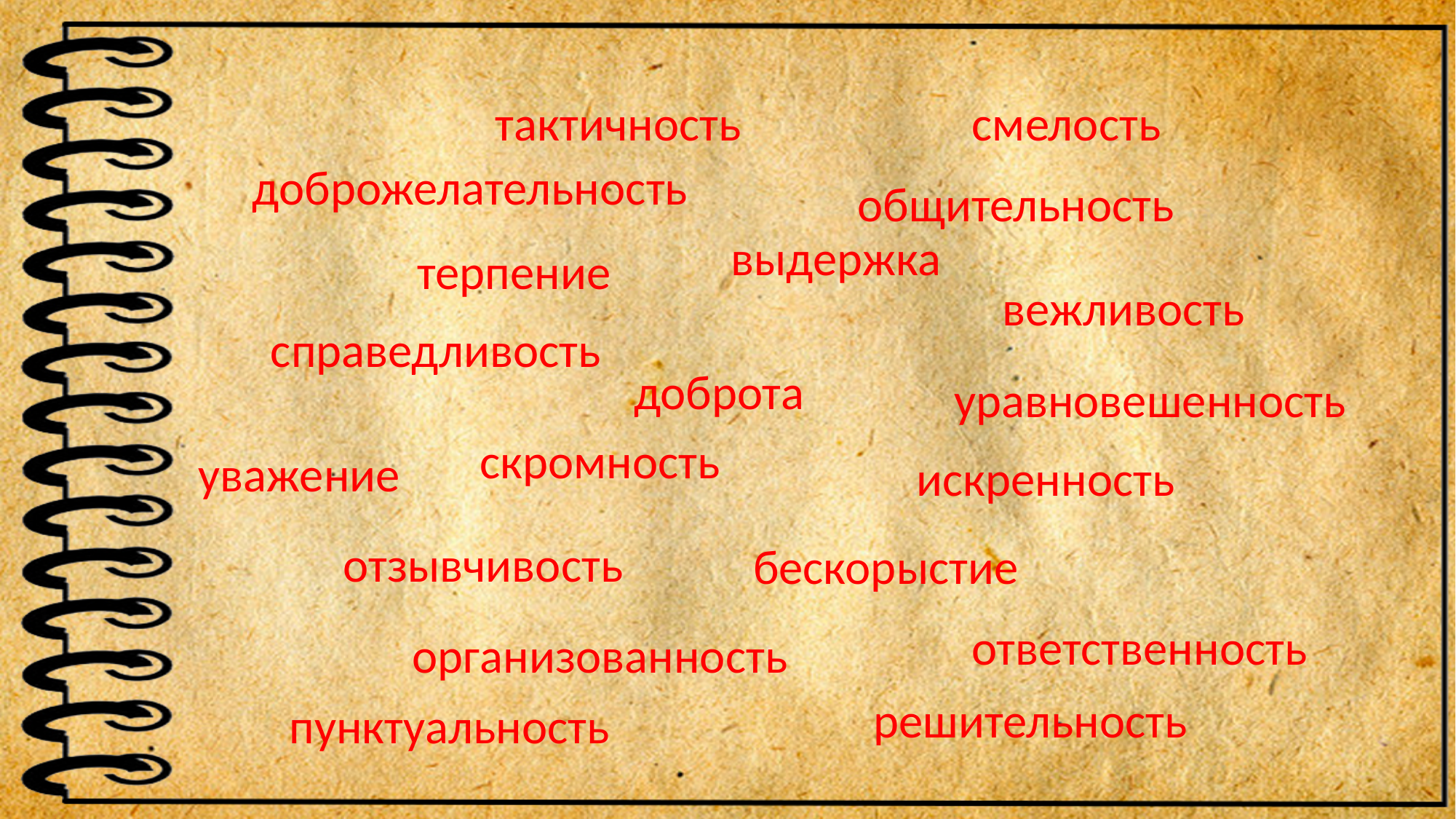

тактичность
смелость
доброжелательность
общительность
выдержка
терпение
вежливость
справедливость
доброта
уравновешенность
скромность
уважение
искренность
отзывчивость
бескорыстие
ответственность
организованность
решительность
пунктуальность